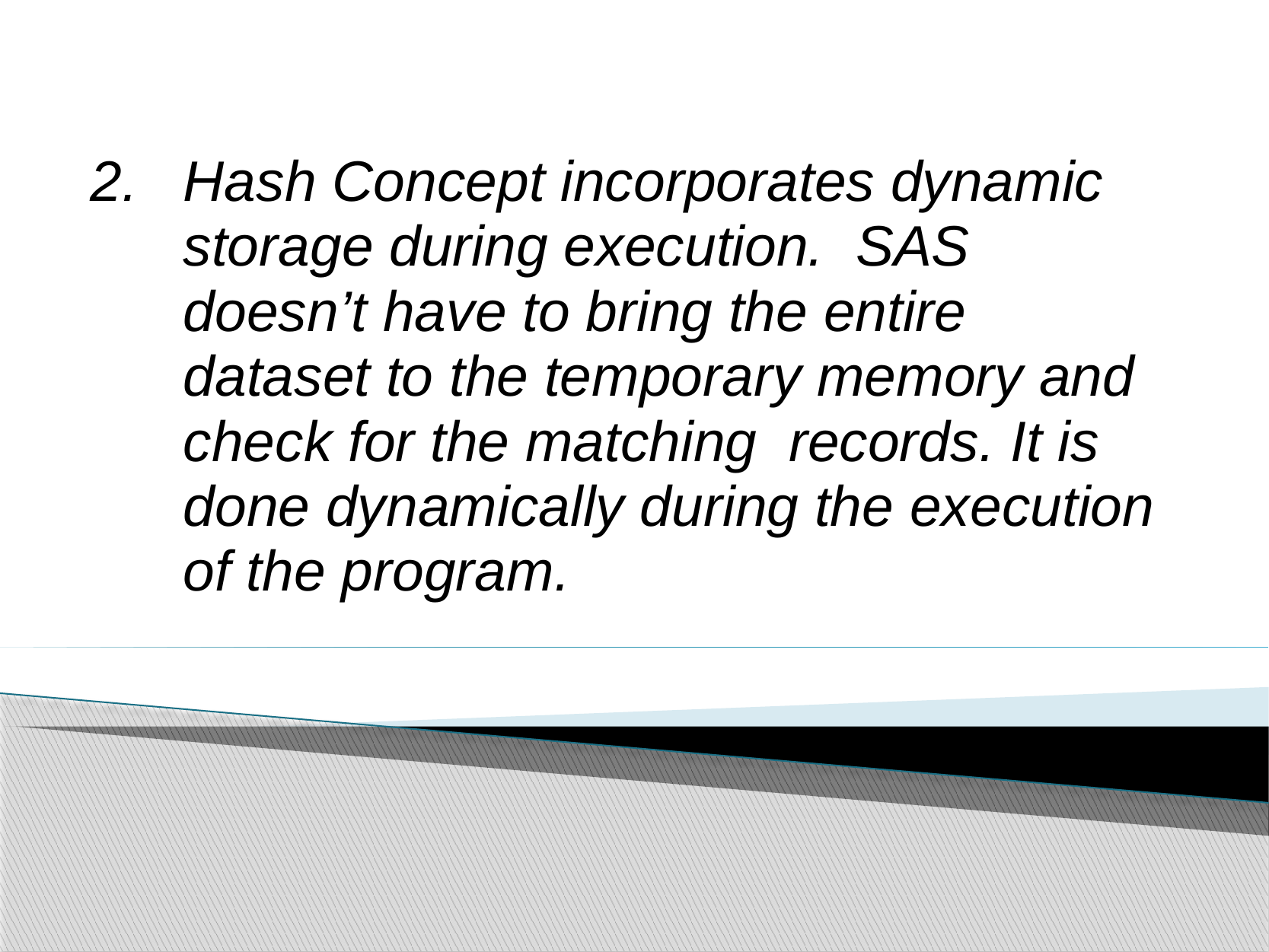

Hash Concept incorporates dynamic storage during execution.  SAS doesn’t have to bring the entire dataset to the temporary memory and check for the matching  records. It is done dynamically during the execution of the program.